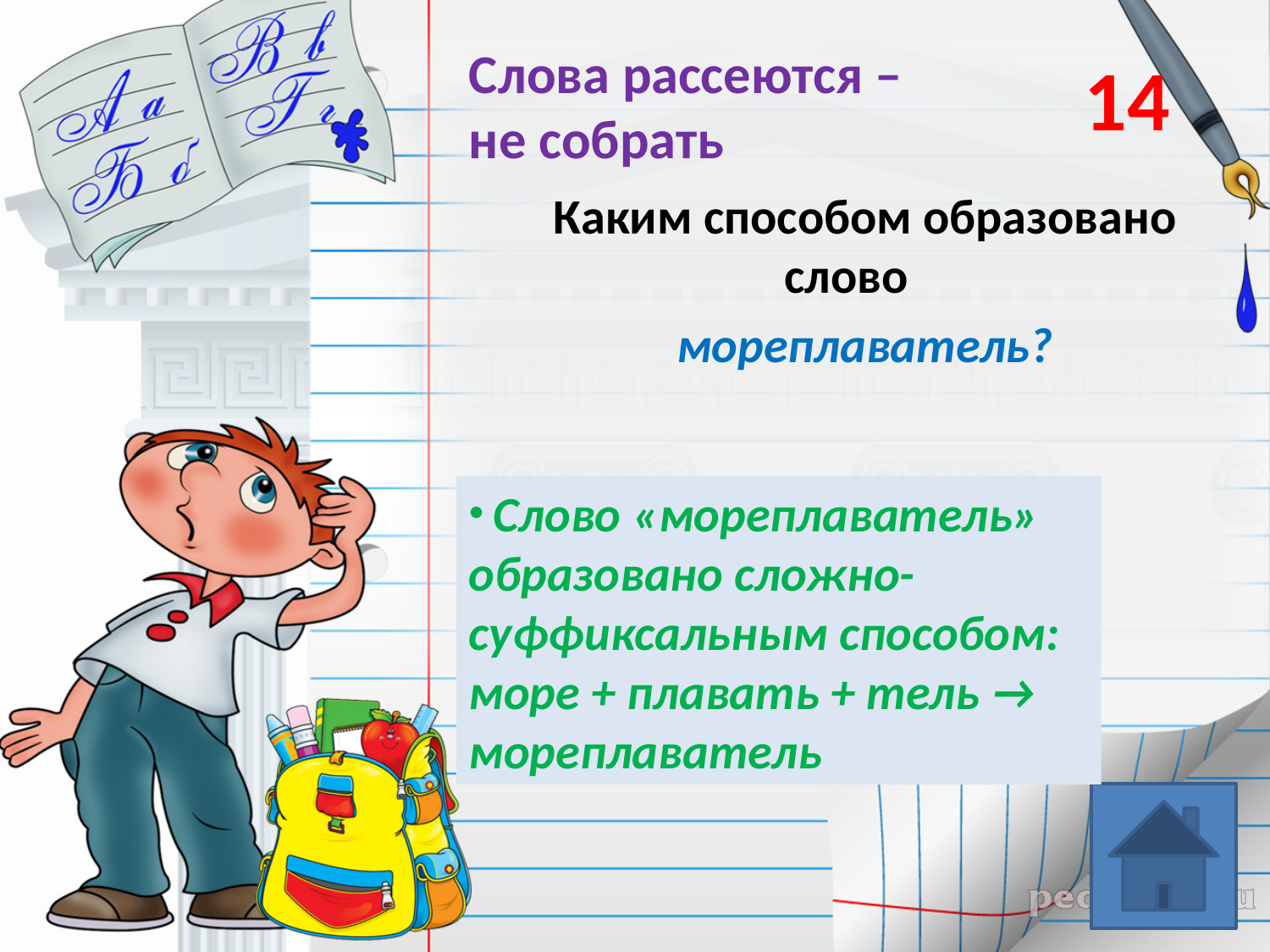

14
# Слова рассеются – не собрать
Каким способом образовано слово
мореплаватель?
 Слово «мореплаватель» образовано сложно-суффиксальным способом:
море + плавать + тель → мореплаватель